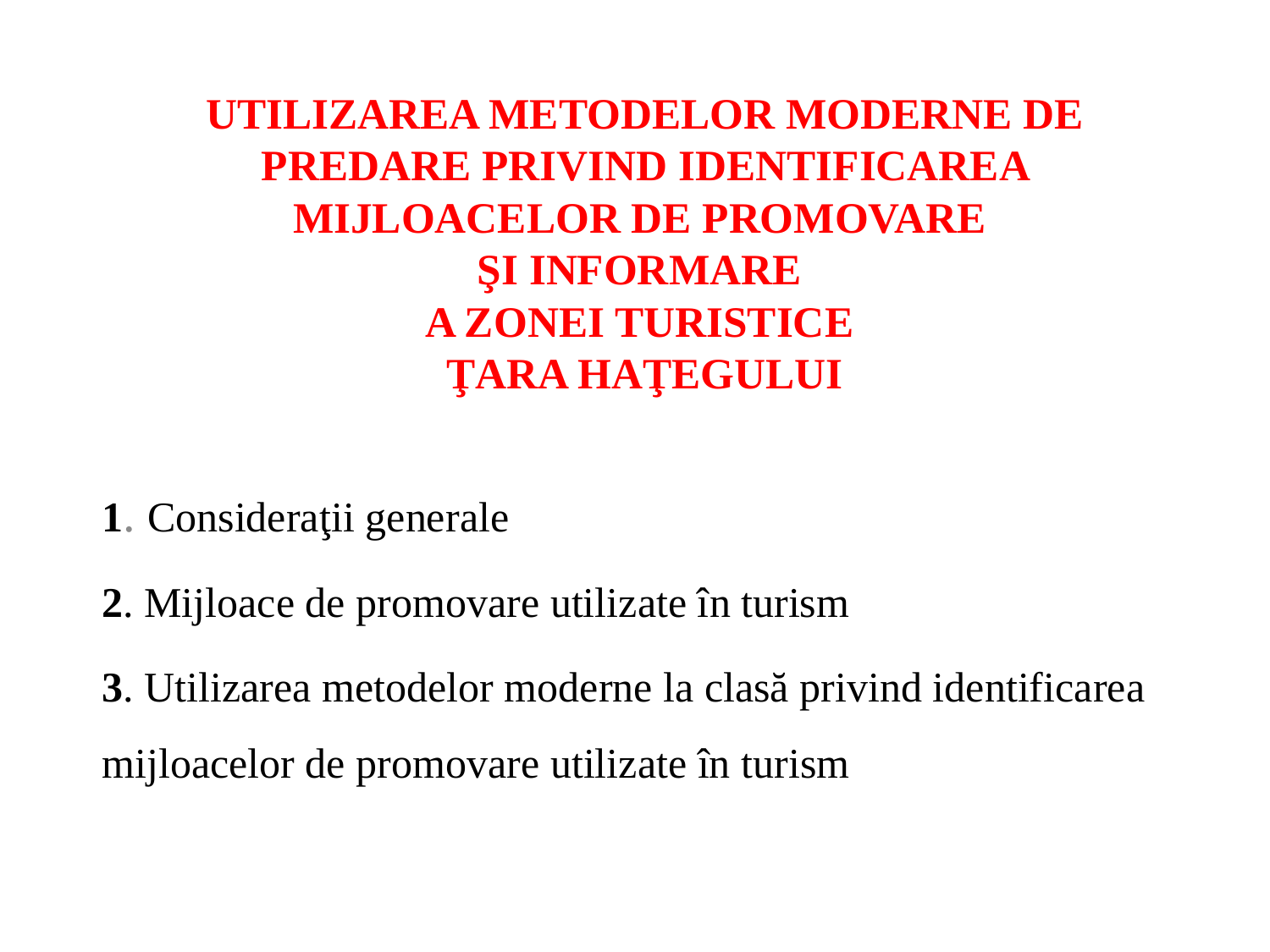

# UTILIZAREA METODELOR MODERNE DE PREDARE PRIVIND IDENTIFICAREA MIJLOACELOR DE PROMOVARE ŞI INFORMARE A ZONEI TURISTICE ŢARA HAŢEGULUI
1. Consideraţii generale
2. Mijloace de promovare utilizate în turism
3. Utilizarea metodelor moderne la clasă privind identificarea mijloacelor de promovare utilizate în turism